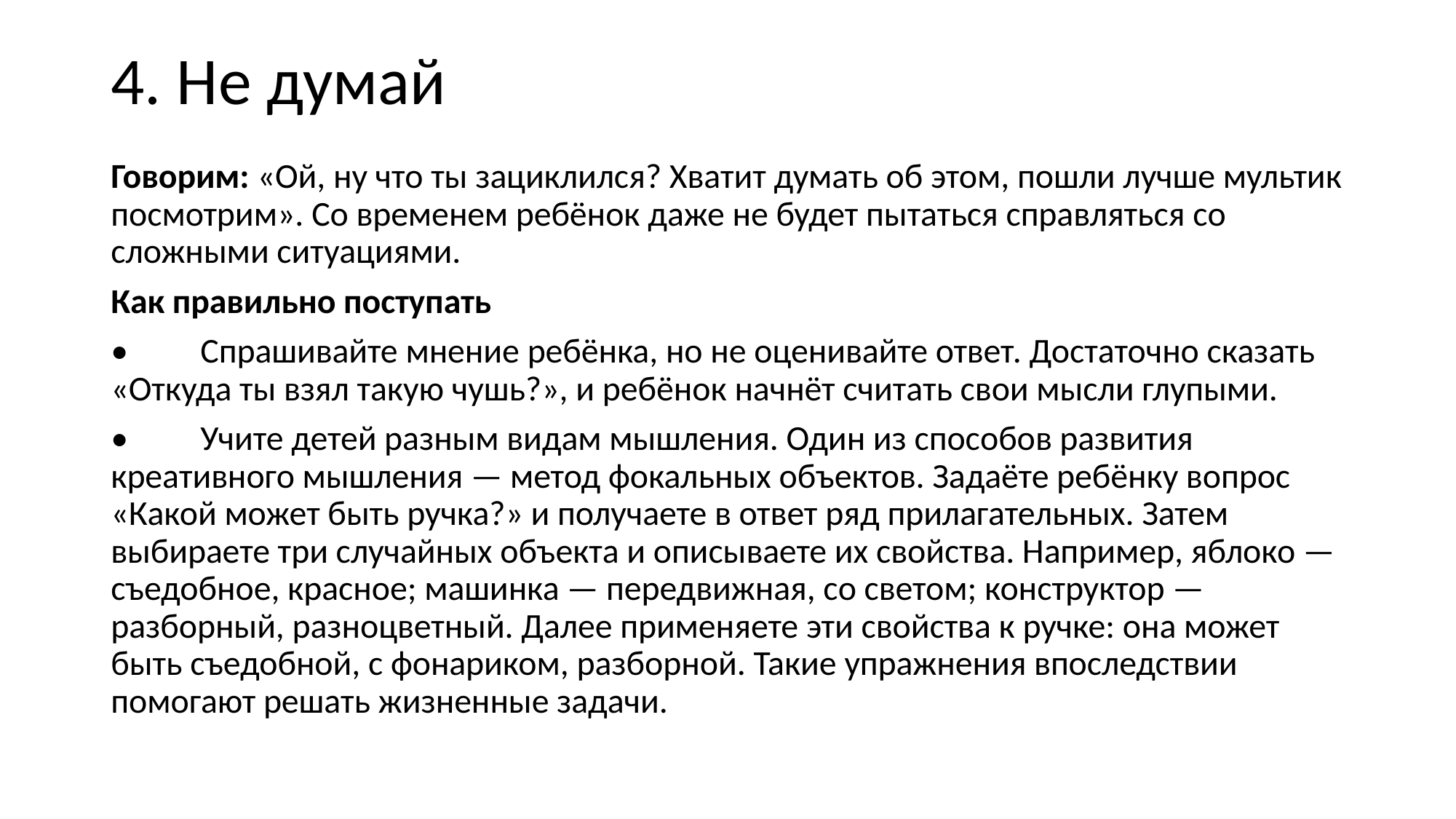

# 4. Не думай
Говорим: «Ой, ну что ты зациклился? Хватит думать об этом, пошли лучше мультик посмотрим». Со временем ребёнок даже не будет пытаться справляться со сложными ситуациями.
Как правильно поступать
•	Спрашивайте мнение ребёнка, но не оценивайте ответ. Достаточно сказать «Откуда ты взял такую чушь?», и ребёнок начнёт считать свои мысли глупыми.
•	Учите детей разным видам мышления. Один из способов развития креативного мышления — метод фокальных объектов. Задаёте ребёнку вопрос «Какой может быть ручка?» и получаете в ответ ряд прилагательных. Затем выбираете три случайных объекта и описываете их свойства. Например, яблоко — съедобное, красное; машинка — передвижная, со светом; конструктор — разборный, разноцветный. Далее применяете эти свойства к ручке: она может быть съедобной, с фонариком, разборной. Такие упражнения впоследствии помогают решать жизненные задачи.